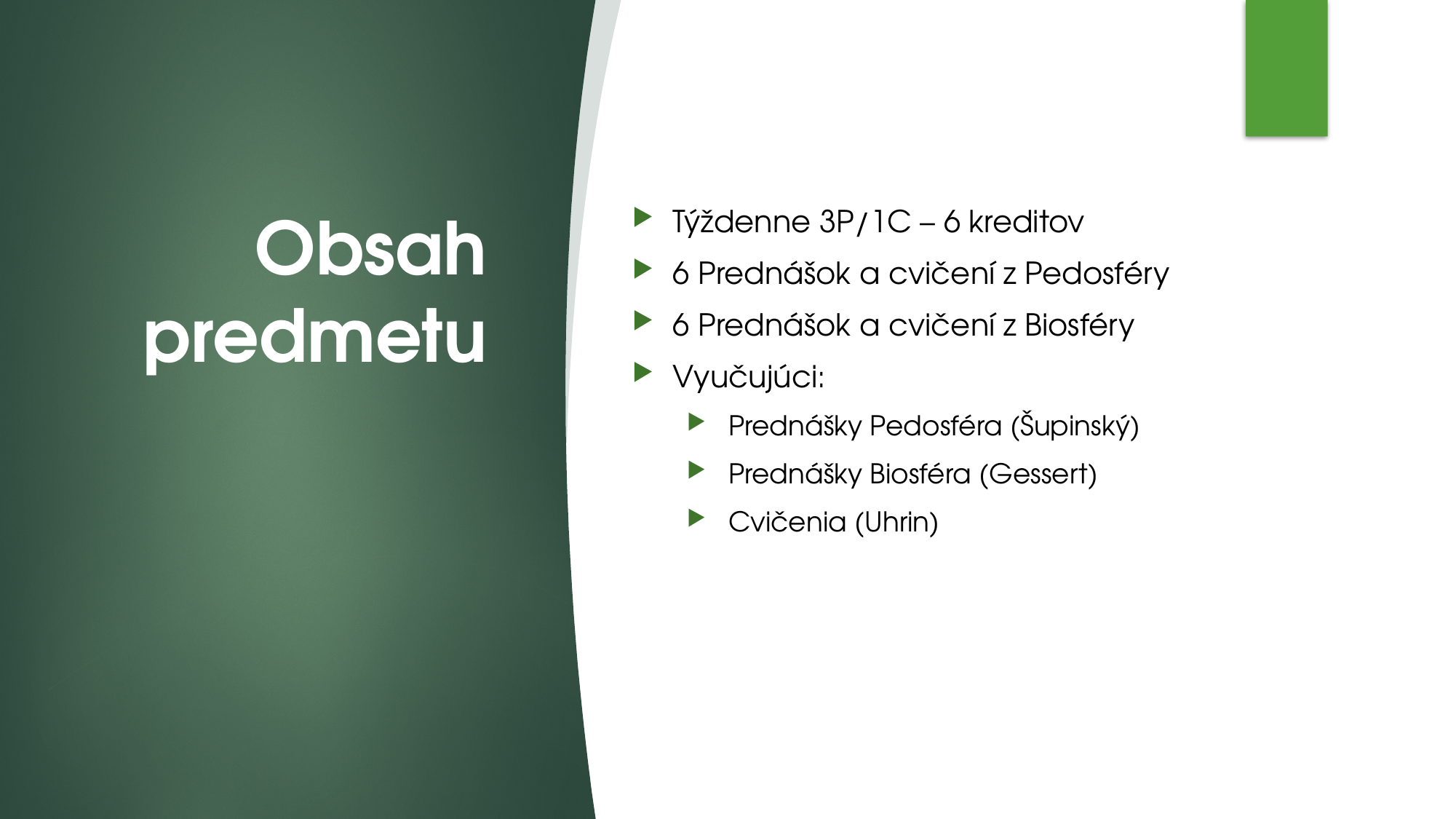

# Obsah predmetu
Týždenne 3P/1C – 6 kreditov
6 Prednášok a cvičení z Pedosféry
6 Prednášok a cvičení z Biosféry
Vyučujúci:
 Prednášky Pedosféra (Šupinský)
 Prednášky Biosféra (Gessert)
 Cvičenia (Uhrin)